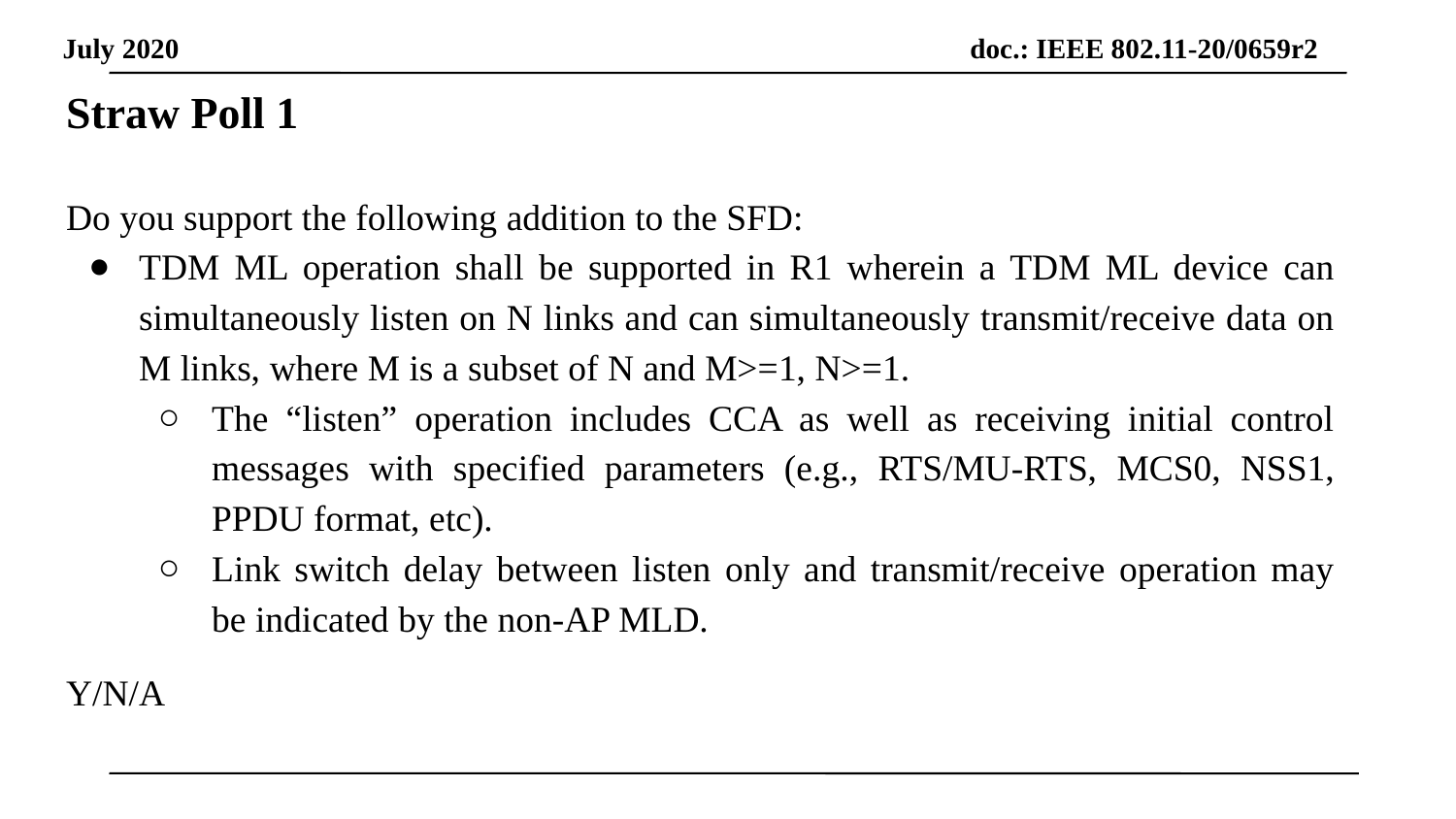

Straw Poll 1

Do you support the following addition to the SFD:
TDM ML operation shall be supported in R1 wherein a TDM ML device can simultaneously listen on N links and can simultaneously transmit/receive data on M links, where M is a subset of N and M>=1, N>=1.
The “listen” operation includes CCA as well as receiving initial control messages with specified parameters (e.g., RTS/MU-RTS, MCS0, NSS1, PPDU format, etc).
Link switch delay between listen only and transmit/receive operation may be indicated by the non-AP MLD.
Y/N/A